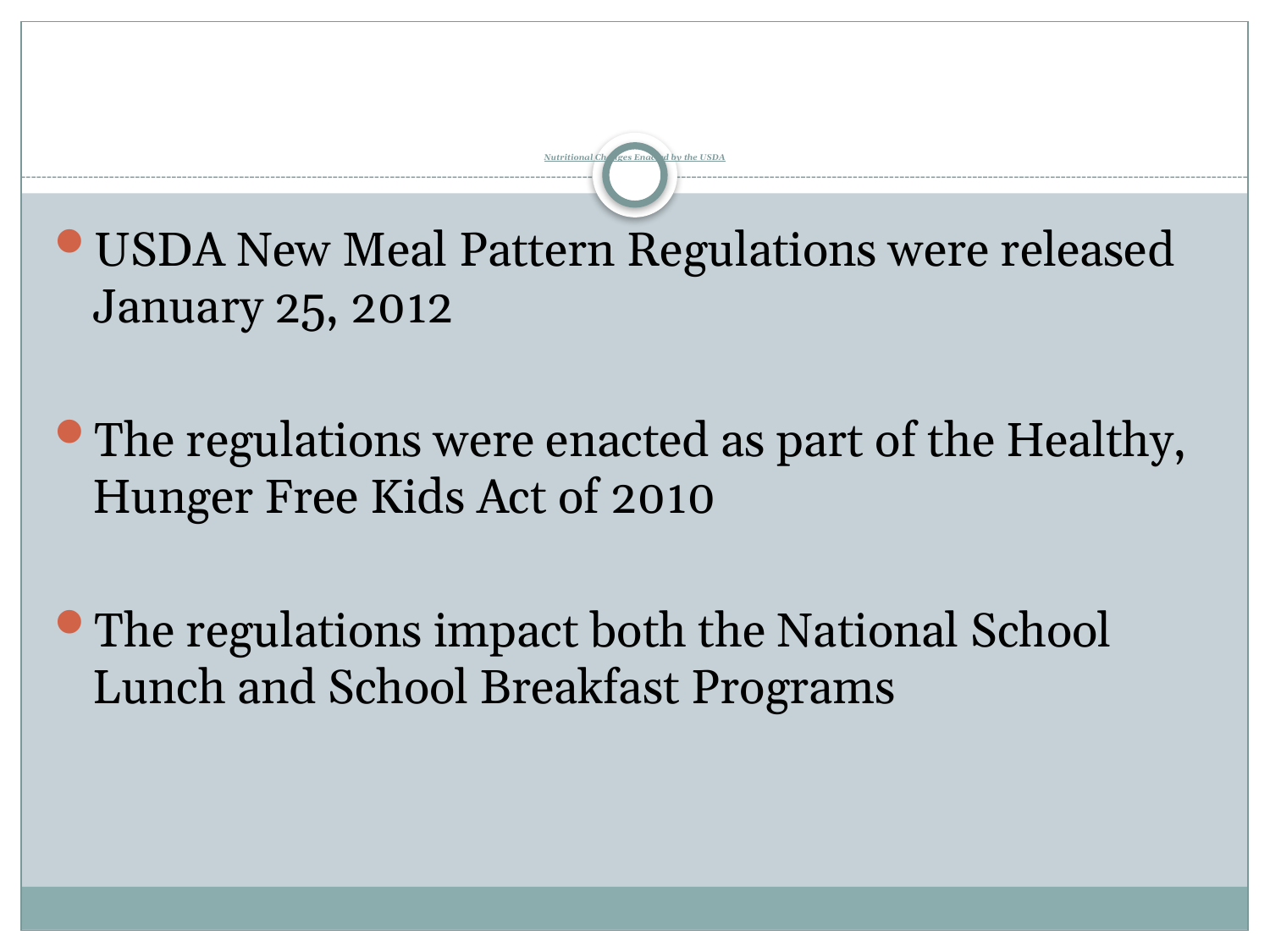

# Nutritional Changes Enacted by the USDA
USDA New Meal Pattern Regulations were released January 25, 2012

The regulations were enacted as part of the Healthy, Hunger Free Kids Act of 2010

The regulations impact both the National School Lunch and School Breakfast Programs